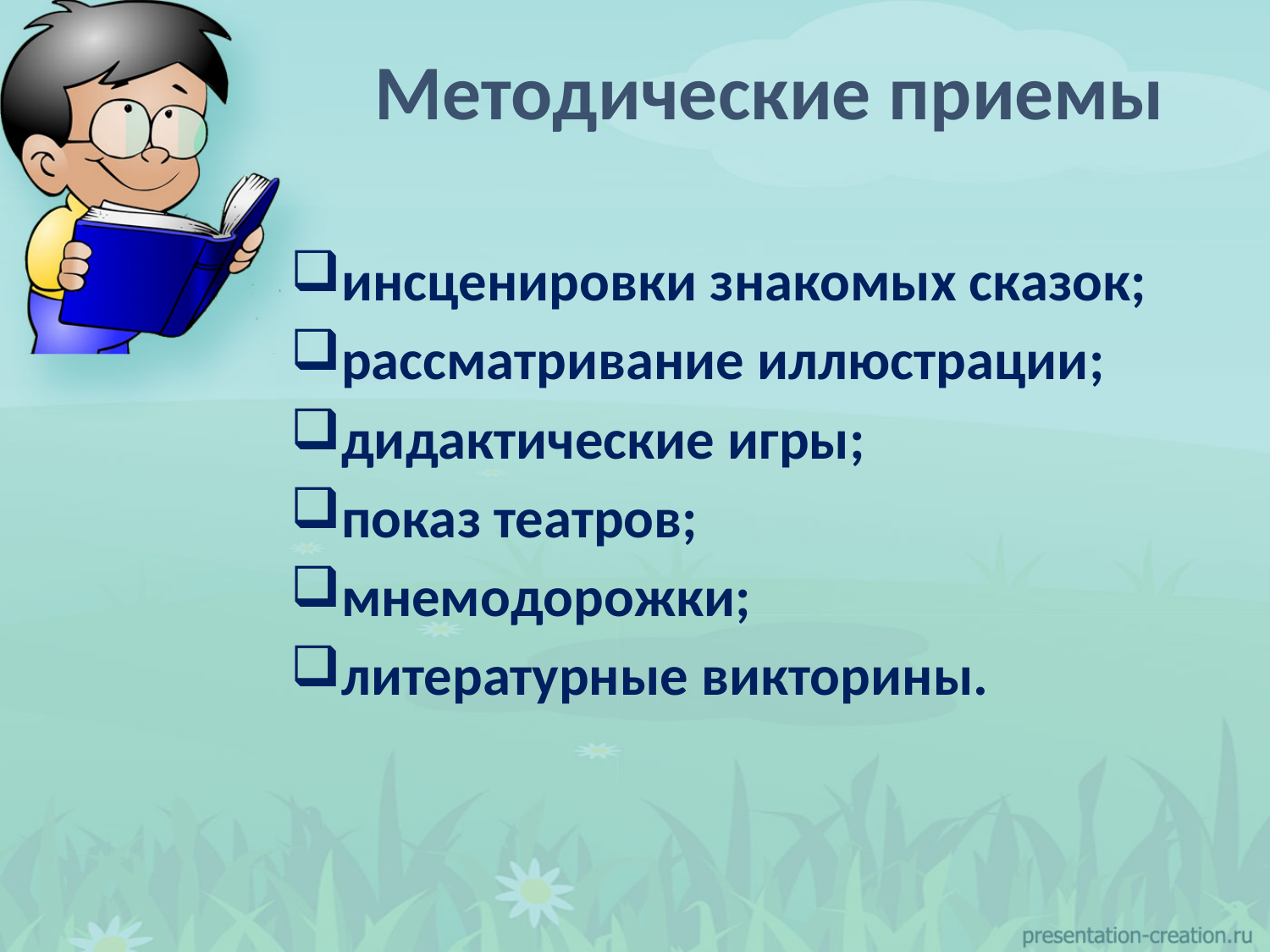

# Методические приемы
инсценировки знакомых сказок;
рассматривание иллюстрации;
дидактические игры;
показ театров;
мнемодорожки;
литературные викторины.